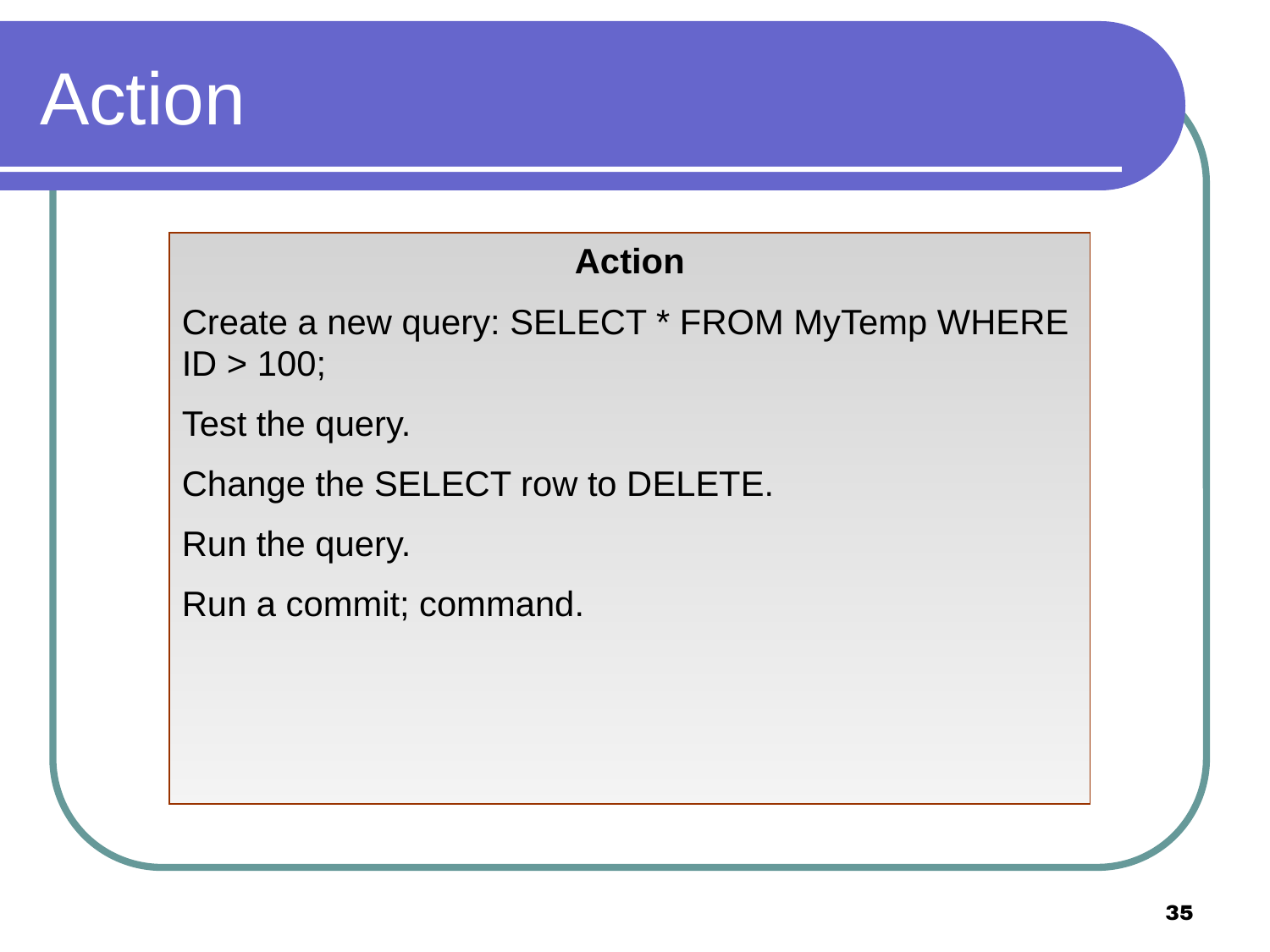

# Action
Action
Create a new query: SELECT * FROM MyTemp WHERE ID > 100;
Test the query.
Change the SELECT row to DELETE.
Run the query.
Run a commit; command.
35